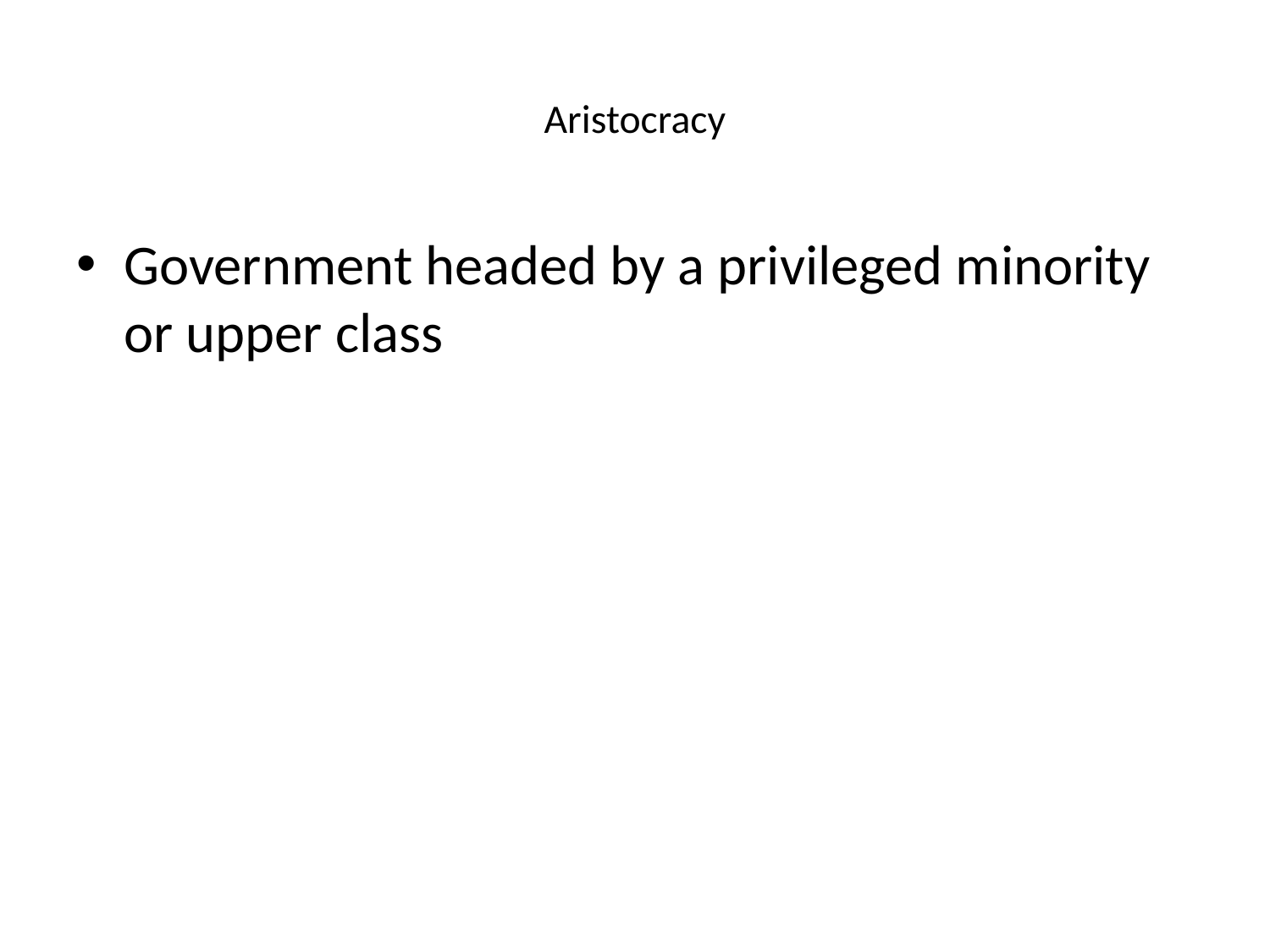

# Aristocracy
Government headed by a privileged minority or upper class